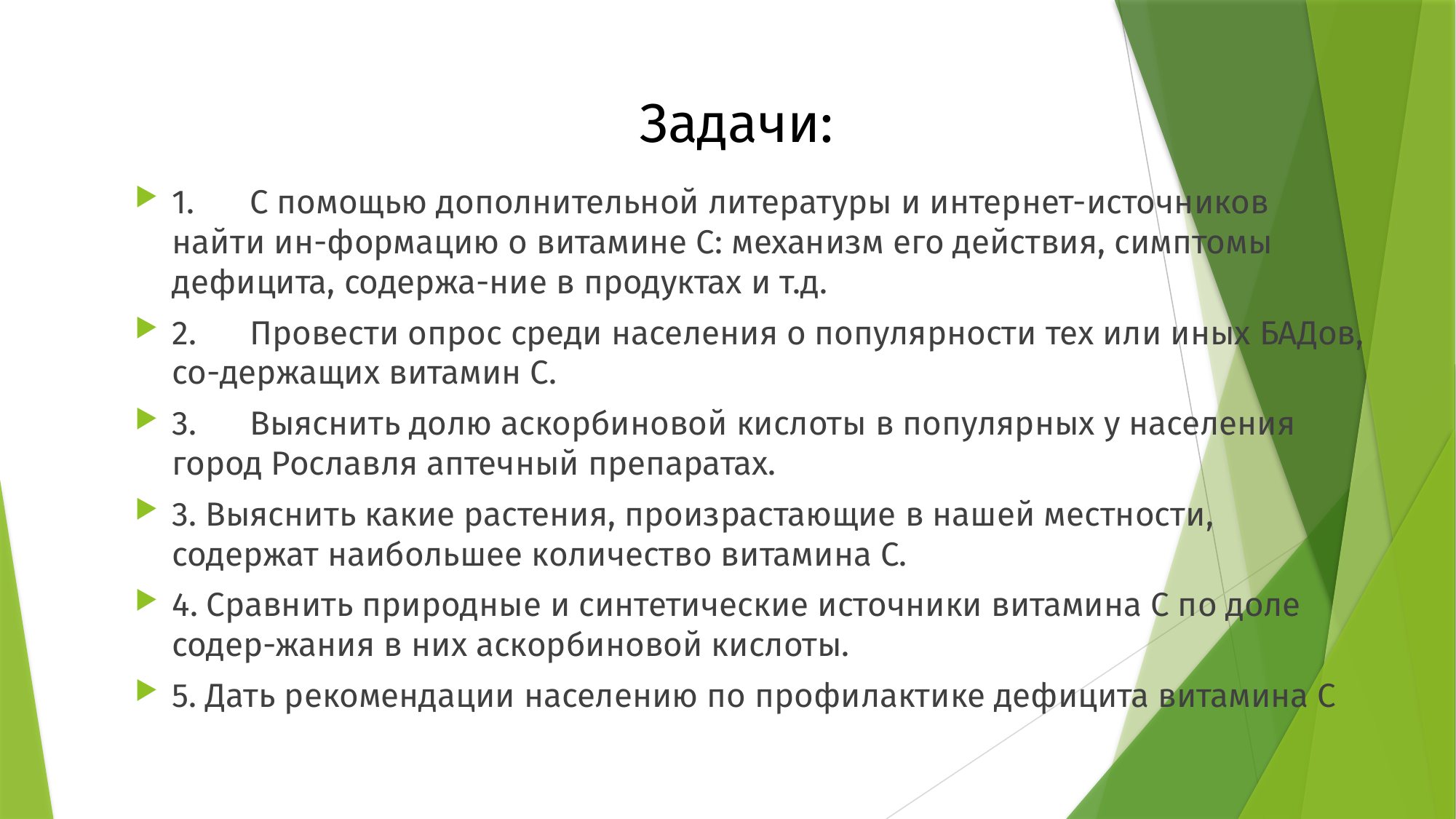

# Задачи:

1.	С помощью дополнительной литературы и интернет-источников найти ин-формацию о витамине С: механизм его действия, симптомы дефицита, содержа-ние в продуктах и т.д.
2.	Провести опрос среди населения о популярности тех или иных БАДов, со-держащих витамин С.
3.	Выяснить долю аскорбиновой кислоты в популярных у населения город Рославля аптечный препаратах.
3. Выяснить какие растения, произрастающие в нашей местности, содержат наибольшее количество витамина С.
4. Сравнить природные и синтетические источники витамина С по доле содер-жания в них аскорбиновой кислоты.
5. Дать рекомендации населению по профилактике дефицита витамина С